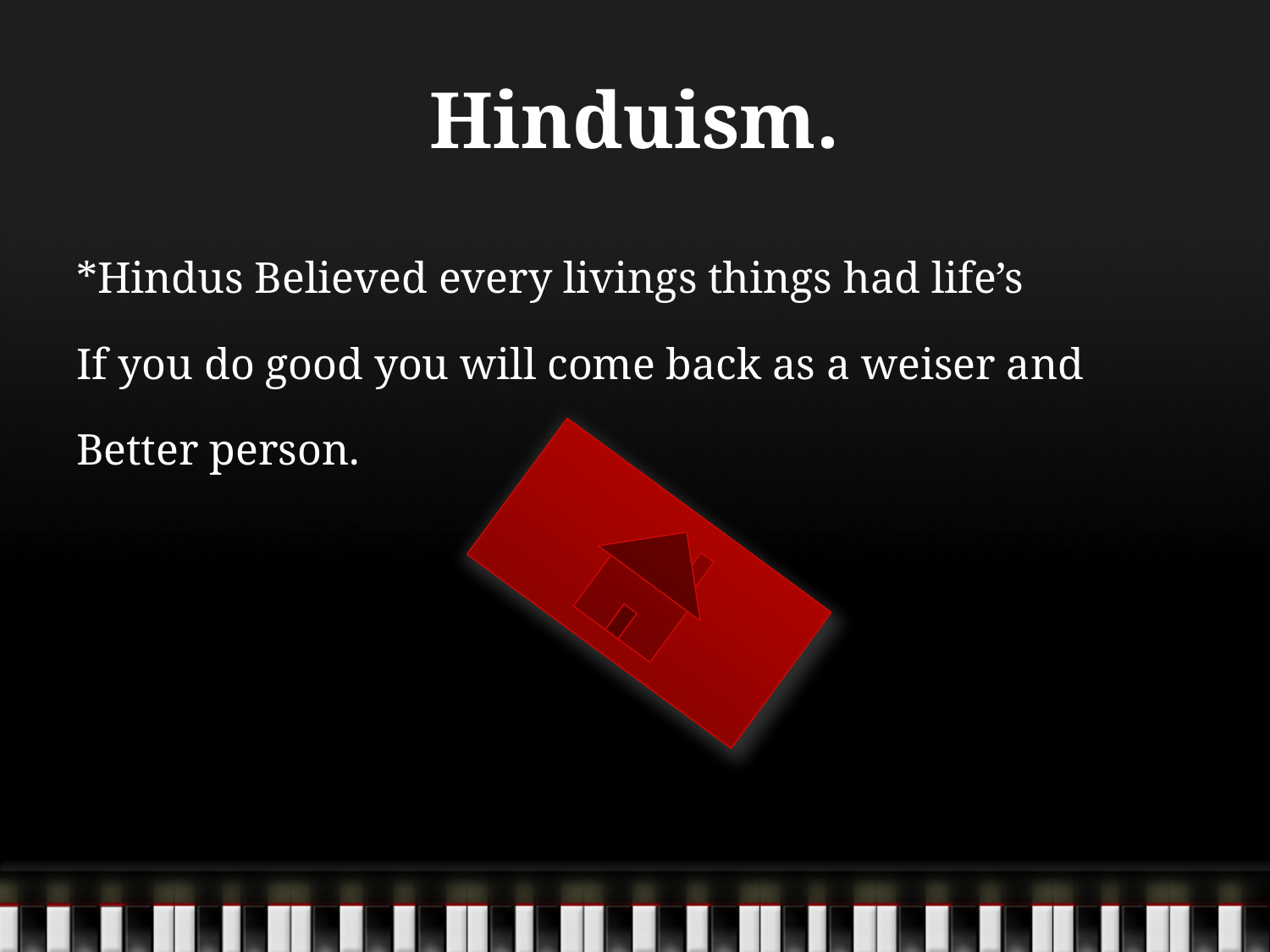

# Hinduism.
*Hindus Believed every livings things had life’s
If you do good you will come back as a weiser and
Better person.